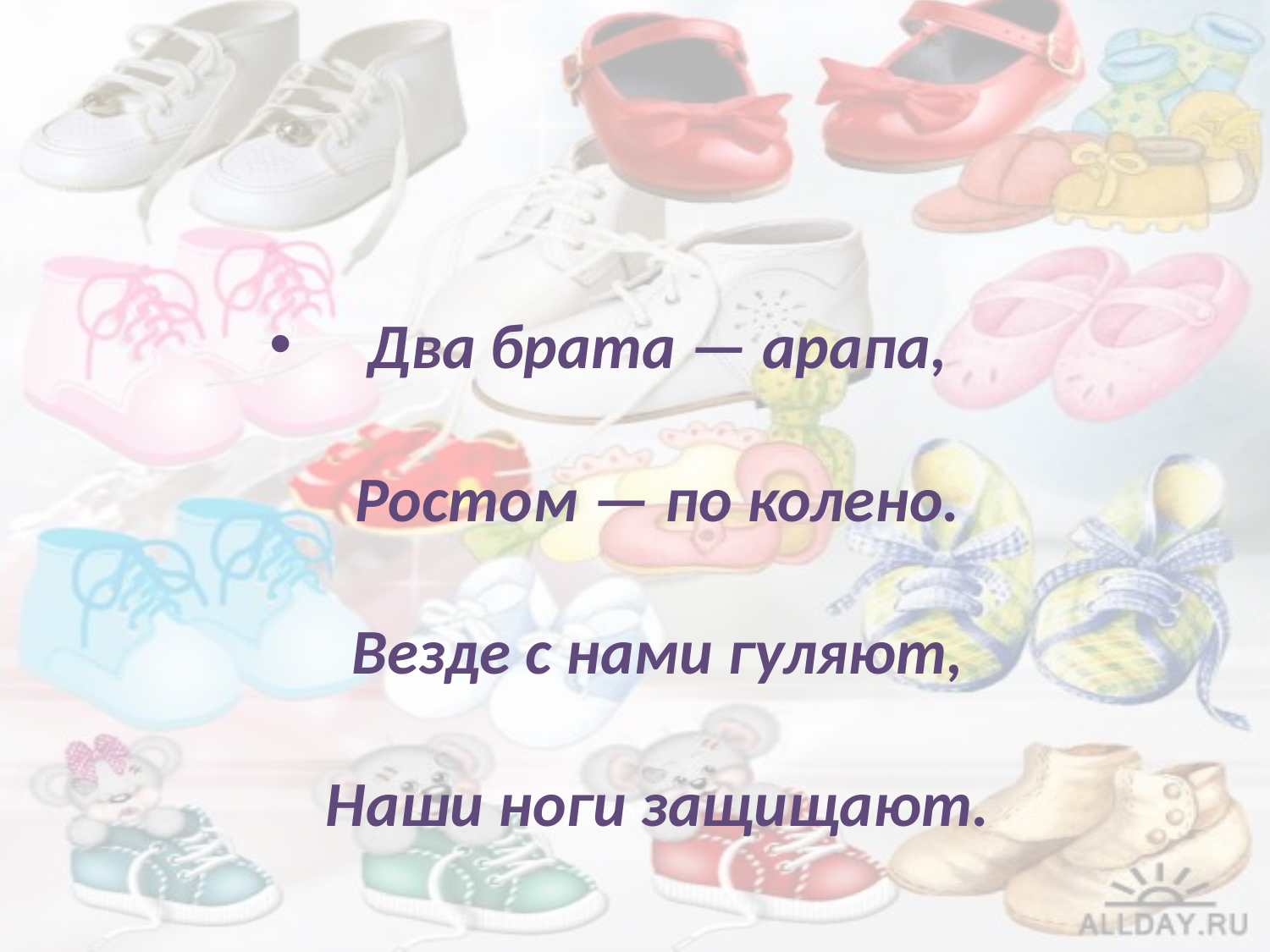

#
Два брата — арапа,
Ростом — по колено.
Везде с нами гуляют,
Наши ноги защищают.